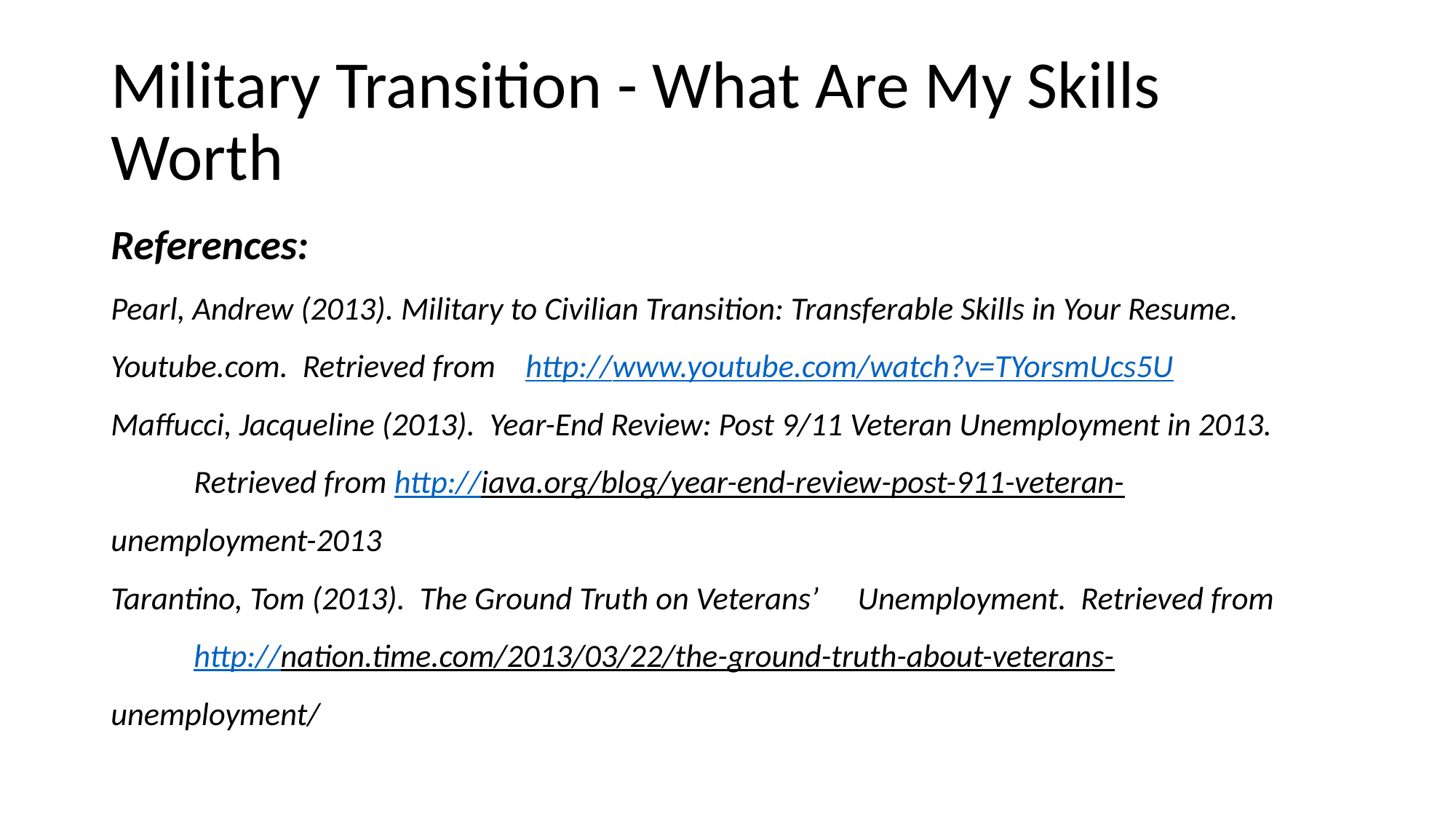

# Military Transition - What Are My Skills Worth
References:
Pearl, Andrew (2013). Military to Civilian Transition: Transferable Skills in Your Resume.  	Youtube.com.  Retrieved from 	http://www.youtube.com/watch?v=TYorsmUcs5U
Maffucci, Jacqueline (2013).  Year-End Review: Post 9/11 Veteran Unemployment in 2013.  	Retrieved from http://iava.org/blog/year-end-review-post-911-veteran-	unemployment-2013
Tarantino, Tom (2013).  The Ground Truth on Veterans’ 	Unemployment.  Retrieved from 	http://nation.time.com/2013/03/22/the-ground-truth-about-veterans-	unemployment/